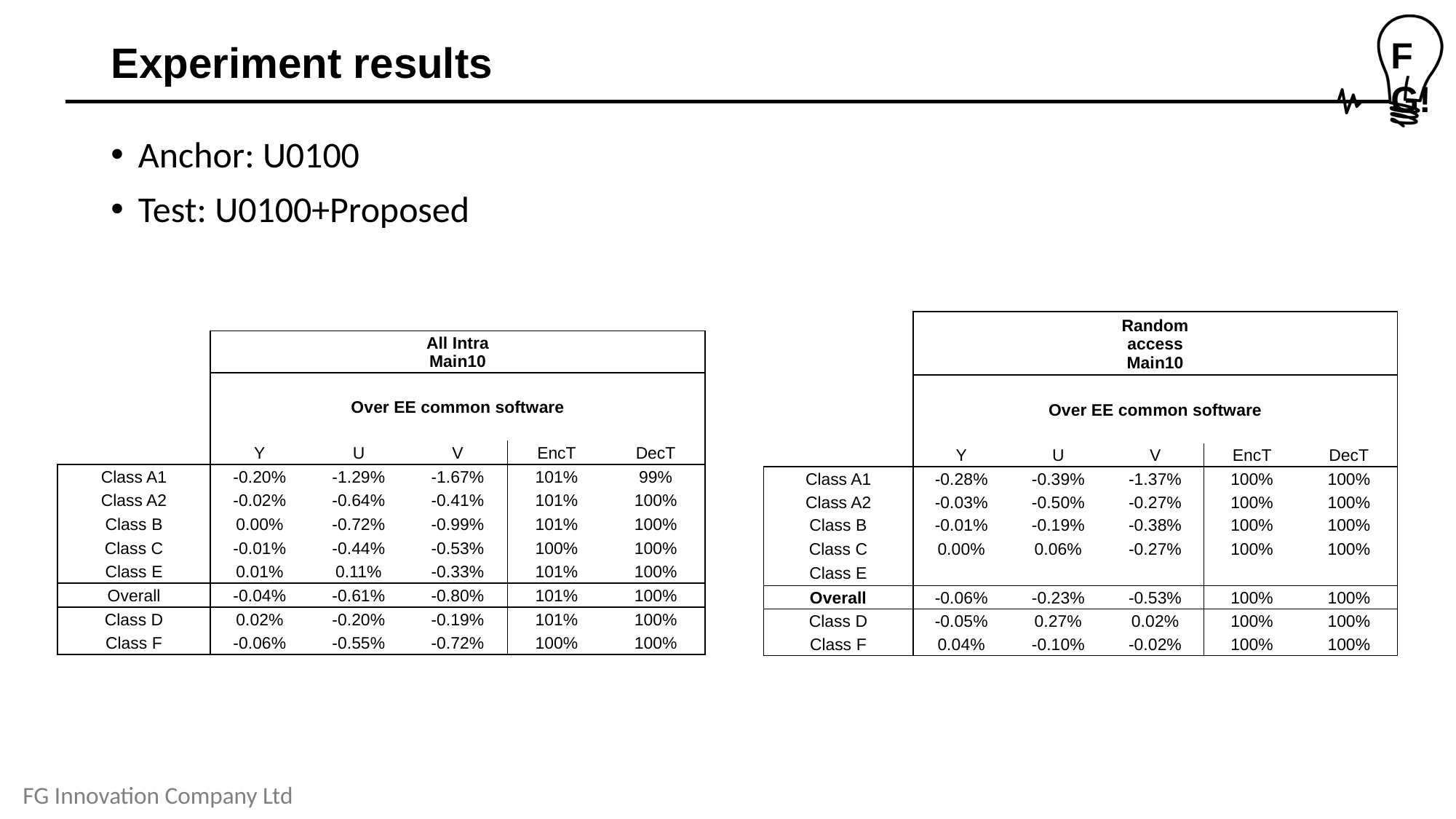

# Experiment results
Anchor: U0100
Test: U0100+Proposed
|  |  |  | Random access Main10 |  |  |
| --- | --- | --- | --- | --- | --- |
|  |  | Over EE common software | Over EE common software |  |  |
|  | Y | U | V | EncT | DecT |
| Class A1 | -0.28% | -0.39% | -1.37% | 100% | 100% |
| Class A2 | -0.03% | -0.50% | -0.27% | 100% | 100% |
| Class B | -0.01% | -0.19% | -0.38% | 100% | 100% |
| Class C | 0.00% | 0.06% | -0.27% | 100% | 100% |
| Class E |  |  |  |  |  |
| Overall | -0.06% | -0.23% | -0.53% | 100% | 100% |
| Class D | -0.05% | 0.27% | 0.02% | 100% | 100% |
| Class F | 0.04% | -0.10% | -0.02% | 100% | 100% |
|  |  |  | All Intra Main10 |  |  |
| --- | --- | --- | --- | --- | --- |
|  |  | Over EE common software | Over EE common software |  |  |
|  | Y | U | V | EncT | DecT |
| Class A1 | -0.20% | -1.29% | -1.67% | 101% | 99% |
| Class A2 | -0.02% | -0.64% | -0.41% | 101% | 100% |
| Class B | 0.00% | -0.72% | -0.99% | 101% | 100% |
| Class C | -0.01% | -0.44% | -0.53% | 100% | 100% |
| Class E | 0.01% | 0.11% | -0.33% | 101% | 100% |
| Overall | -0.04% | -0.61% | -0.80% | 101% | 100% |
| Class D | 0.02% | -0.20% | -0.19% | 101% | 100% |
| Class F | -0.06% | -0.55% | -0.72% | 100% | 100% |